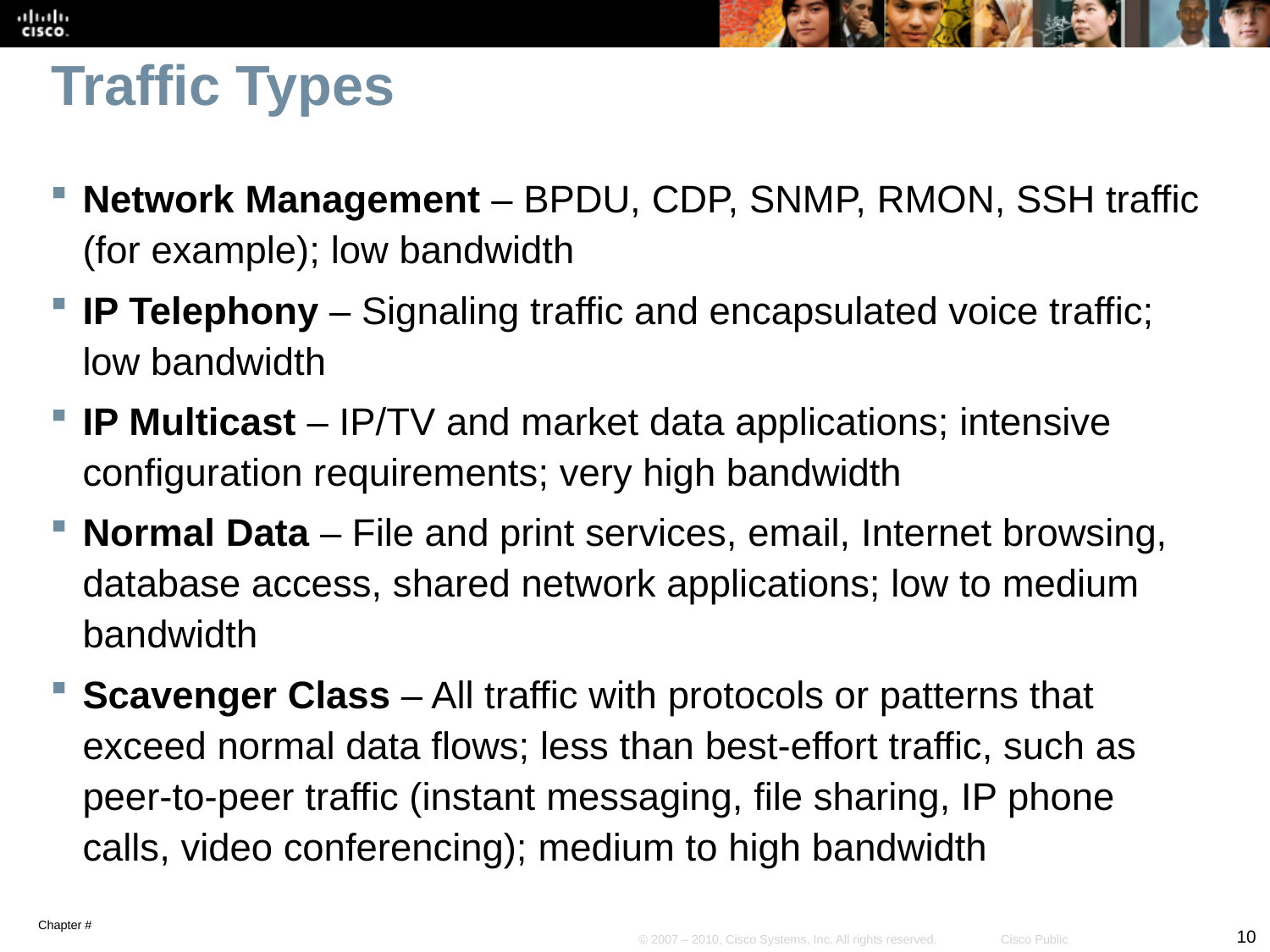

# Traffic Types
Network Management – BPDU, CDP, SNMP, RMON, SSH traffic (for example); low bandwidth
IP Telephony – Signaling traffic and encapsulated voice traffic; low bandwidth
IP Multicast – IP/TV and market data applications; intensive configuration requirements; very high bandwidth
Normal Data – File and print services, email, Internet browsing, database access, shared network applications; low to medium bandwidth
Scavenger Class – All traffic with protocols or patterns that exceed normal data flows; less than best-effort traffic, such as peer-to-peer traffic (instant messaging, file sharing, IP phone calls, video conferencing); medium to high bandwidth